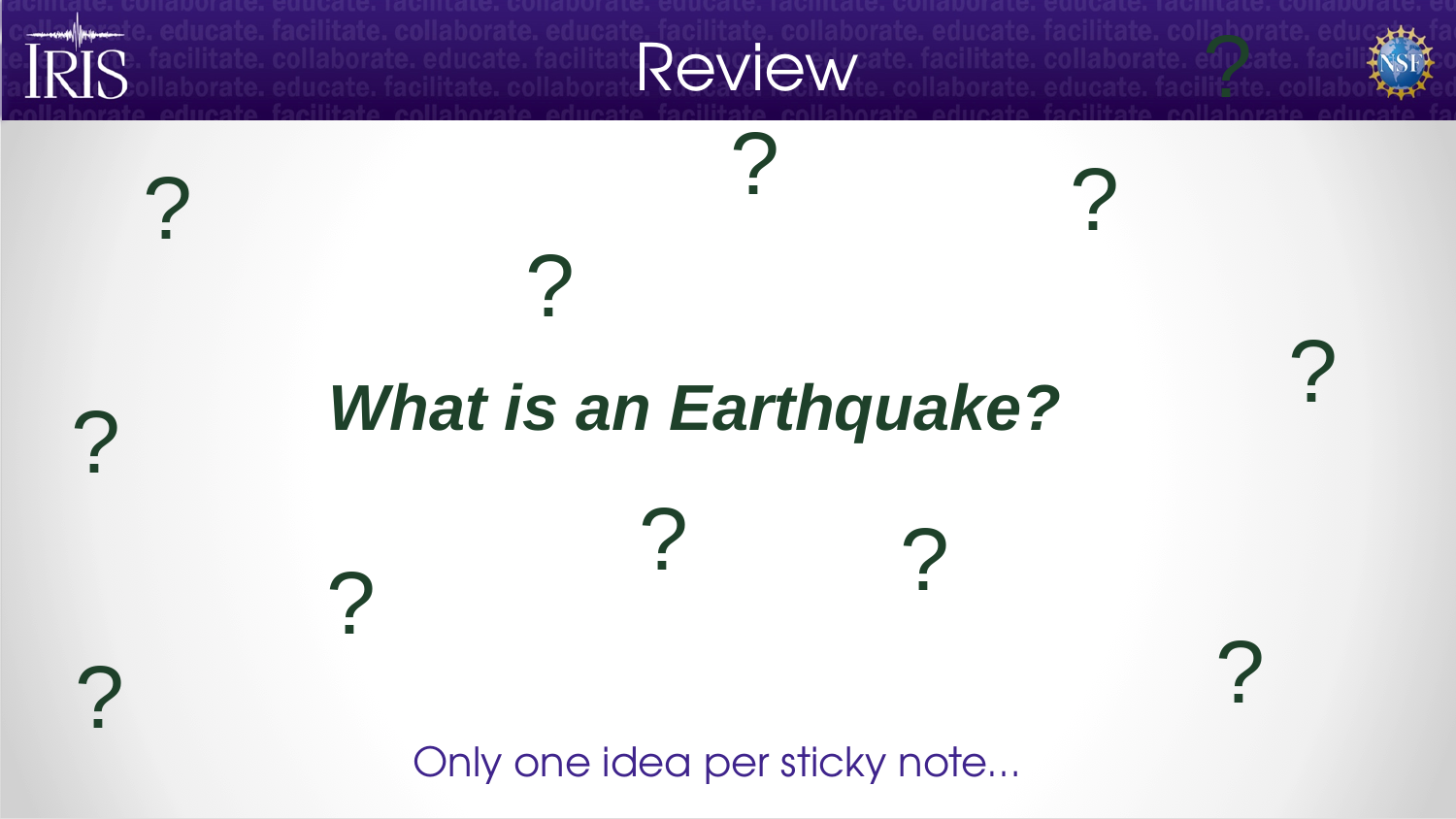

?
# Review
?
?
?
?
?
What is an Earthquake?
?
?
?
?
?
?
Only one idea per sticky note…